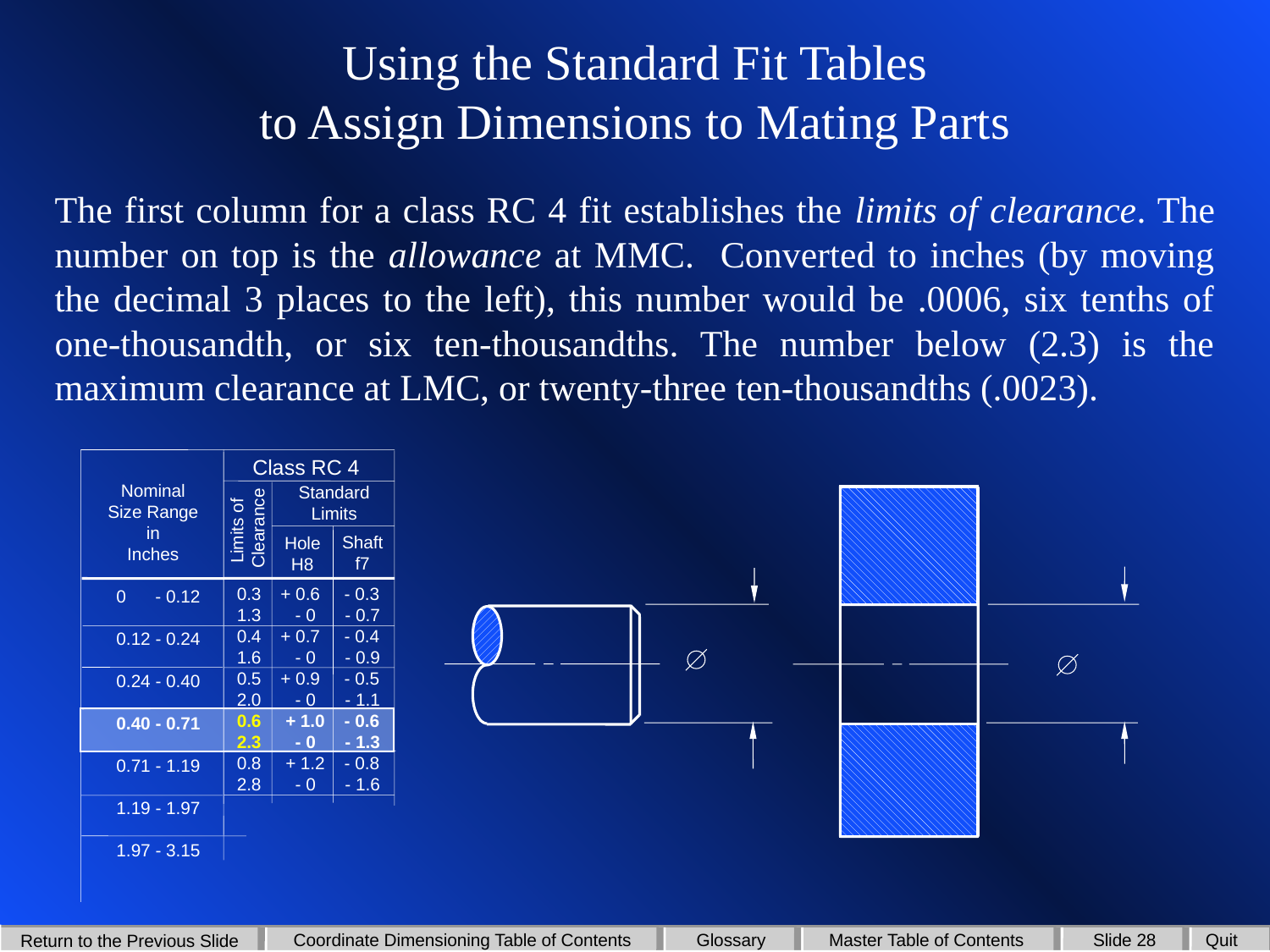

# Using the Standard Fit Tables to Assign Dimensions to Mating Parts
The first column for a class RC 4 fit establishes the limits of clearance. The number on top is the allowance at MMC.  Converted to inches (by moving the decimal 3 places to the left), this number would be .0006, six tenths of one-thousandth, or six ten-thousandths. The number below (2.3) is the maximum clearance at LMC, or twenty-three ten-thousandths (.0023).

Class RC 4

Nominal
Size Range
in
Inches
Standard
Limits

Limits of
Clearance
Shaft
f7
Hole
H8

0.3    + 0.6     - 0.3
1.3       - 0      - 0.7
0.4    + 0.7     - 0.4
1.6       - 0      - 0.9
0.5    + 0.9     - 0.5
2.0       - 0      - 1.1
0.6     + 1.0    - 0.6
2.3       - 0      - 1.3
0.8     + 1.2    - 0.8
2.8       - 0      - 1.6

0      - 0.12

0.12 - 0.24

0.24 - 0.40

0.40 - 0.71

0.71 - 1.19

1.19 - 1.97

1.97 - 3.15